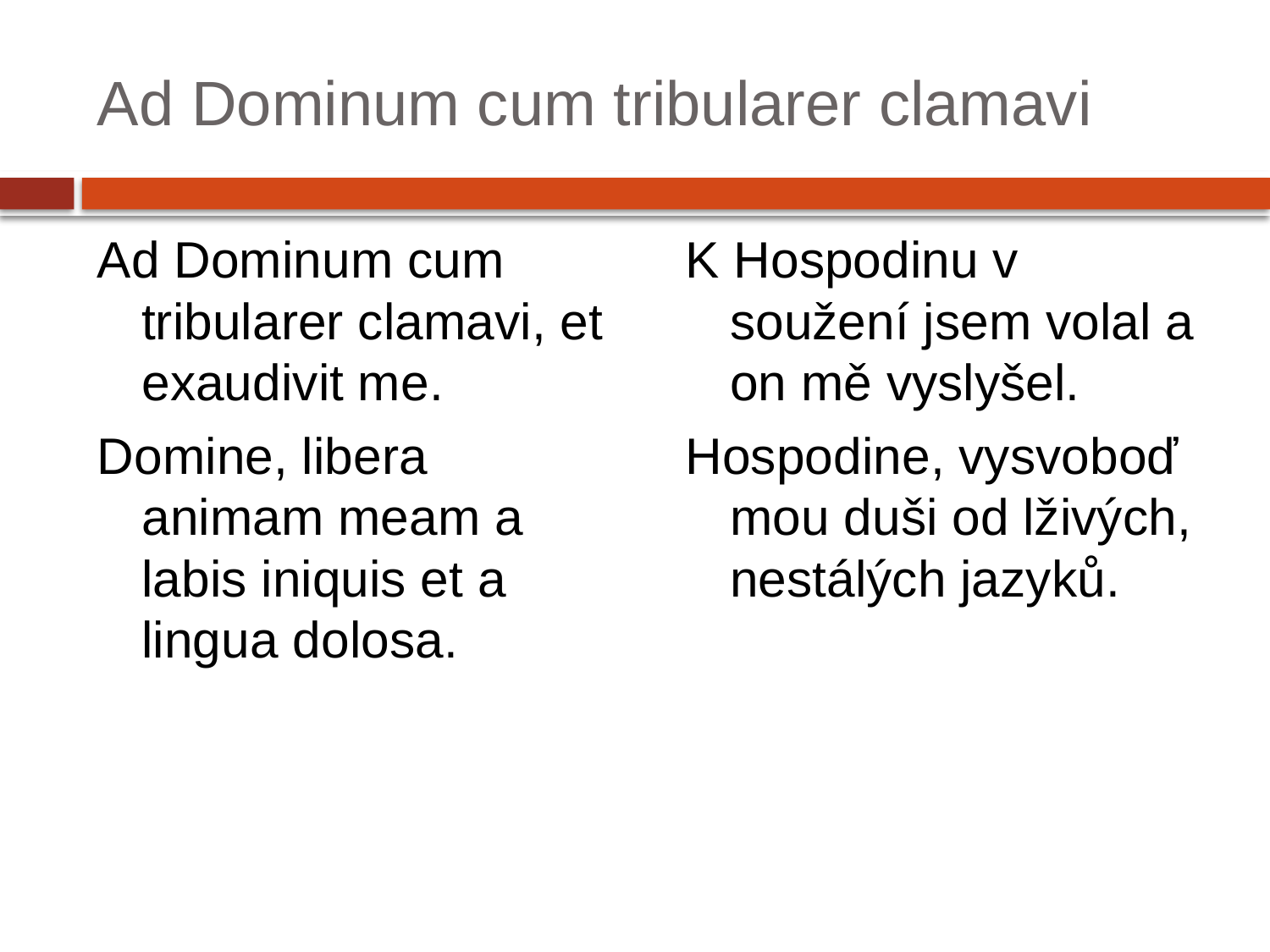

# Ad Dominum cum tribularer clamavi
Ad Dominum cum tribularer clamavi, et exaudivit me.
Domine, libera animam meam a labis iniquis et a lingua dolosa.
K Hospodinu v soužení jsem volal a on mě vyslyšel.
Hospodine, vysvoboď mou duši od lživých, nestálých jazyků.